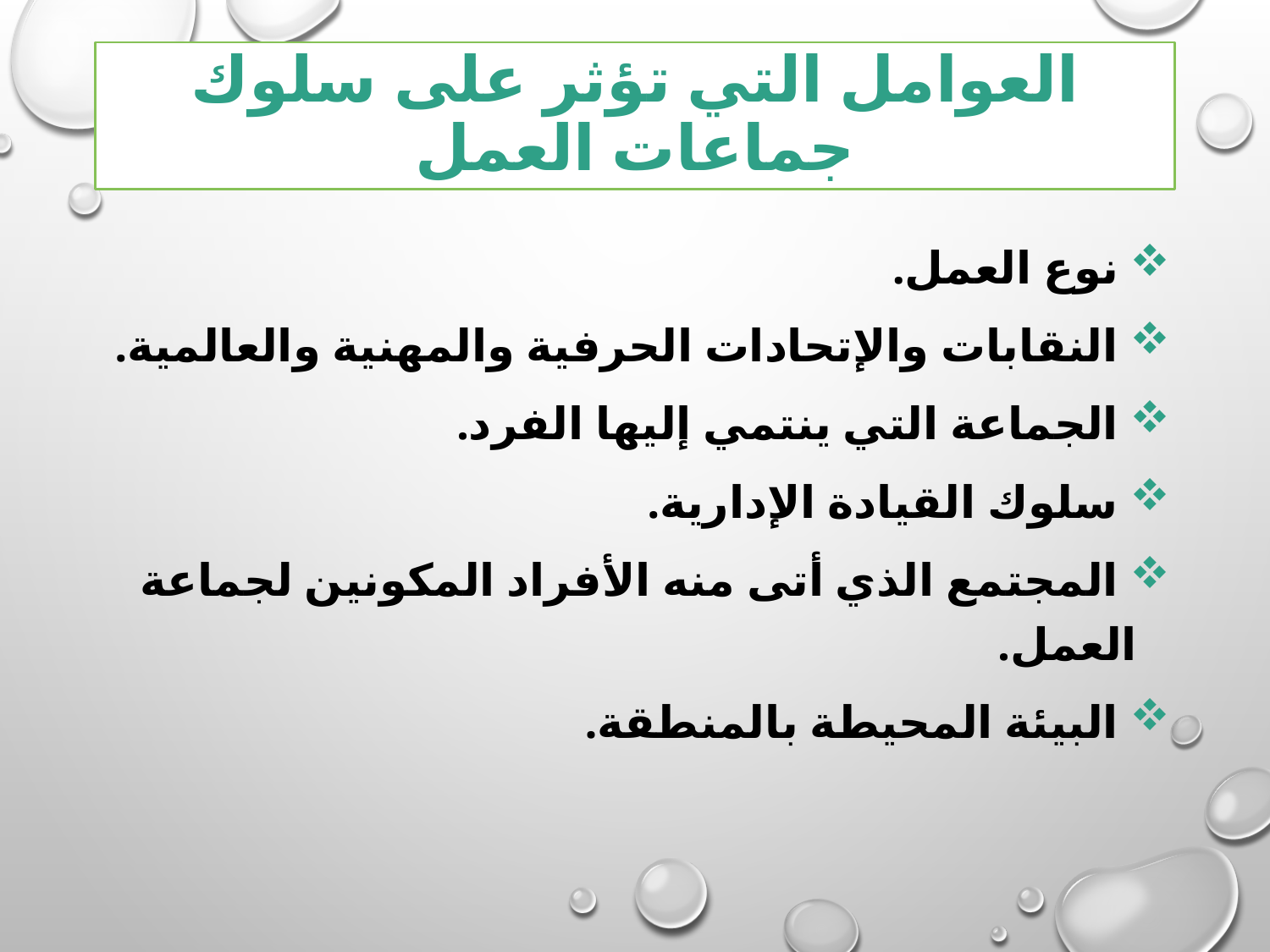

# العوامل التي تؤثر على سلوك جماعات العمل
 نوع العمل.
 النقابات والإتحادات الحرفية والمهنية والعالمية.
 الجماعة التي ينتمي إليها الفرد.
 سلوك القيادة الإدارية.
 المجتمع الذي أتى منه الأفراد المكونين لجماعة العمل.
 البيئة المحيطة بالمنطقة.